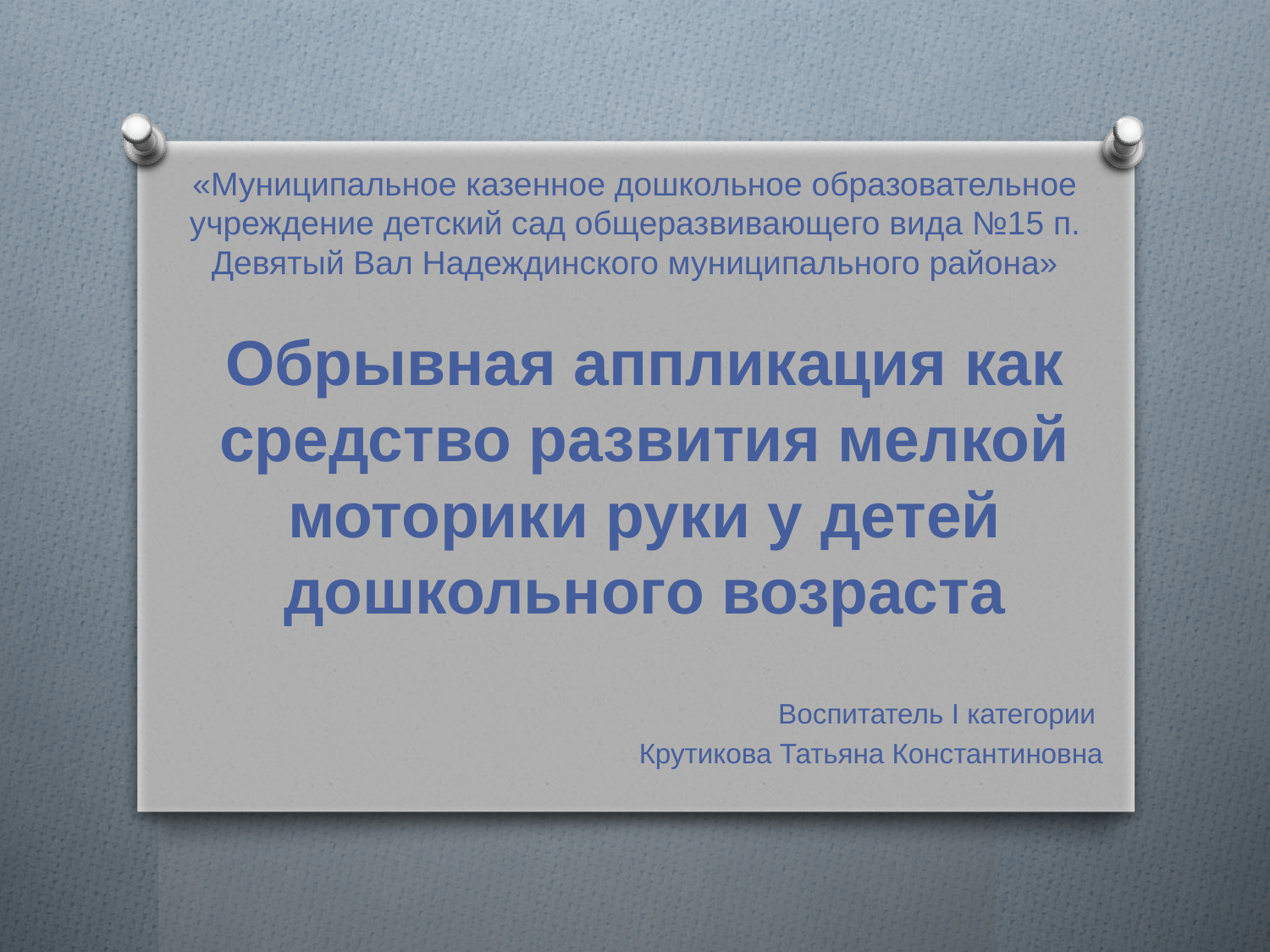

«Муниципальное казенное дошкольное образовательное учреждение детский сад общеразвивающего вида №15 п. Девятый Вал Надеждинского муниципального района»
Обрывная аппликация как средство развития мелкой моторики руки у детей дошкольного возраста
Воспитатель I категории
Крутикова Татьяна Константиновна